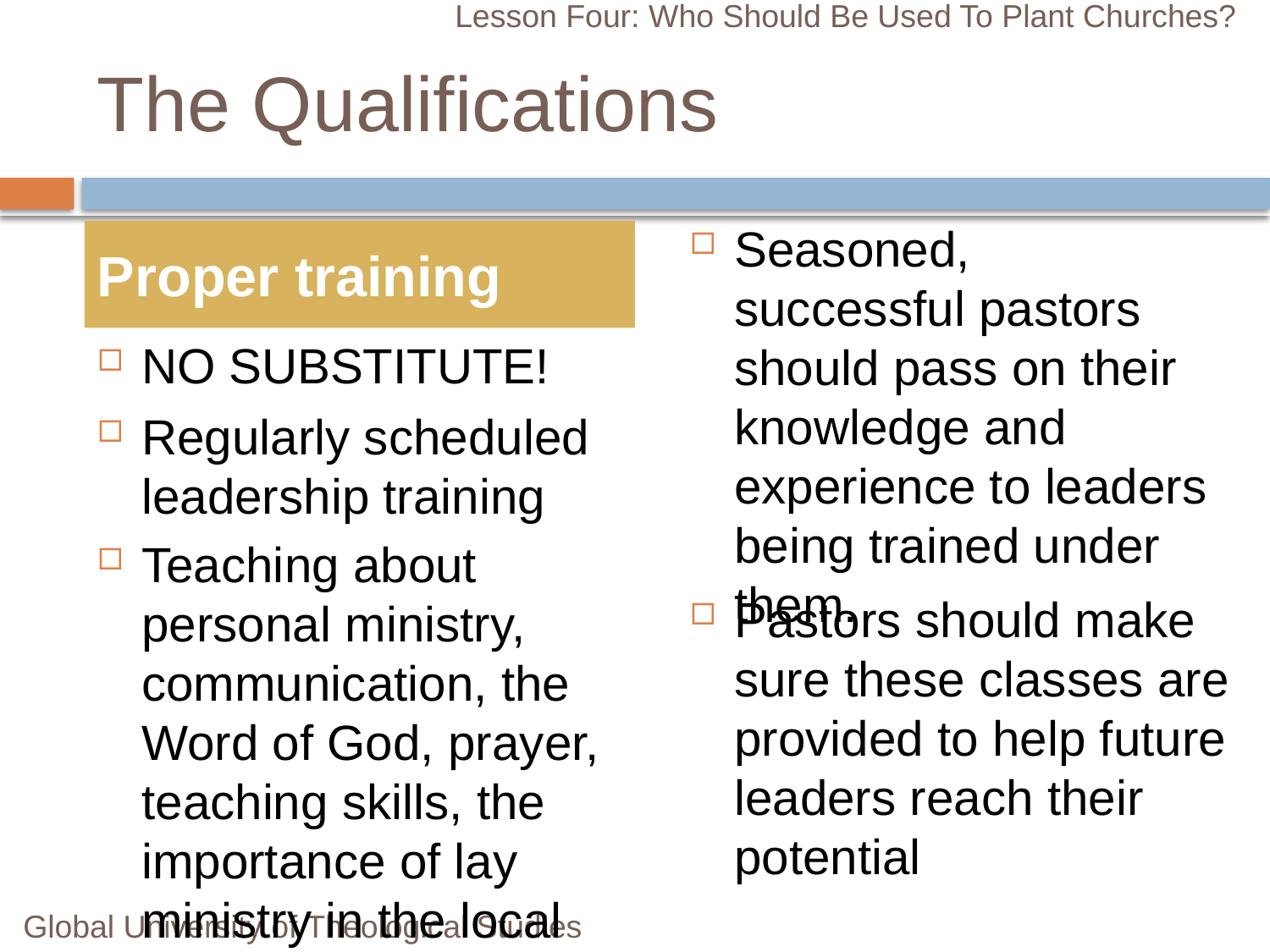

Lesson Four: Who Should Be Used To Plant Churches?
# The Qualifications
Seasoned, successful pastors should pass on their knowledge and experience to leaders being trained under them.
Proper training
NO SUBSTITUTE!
Regularly scheduled leadership training
Teaching about personal ministry, communication, the Word of God, prayer, teaching skills, the importance of lay ministry in the local church, etc.
Pastors should make sure these classes are provided to help future leaders reach their potential
Global University of Theological Studies